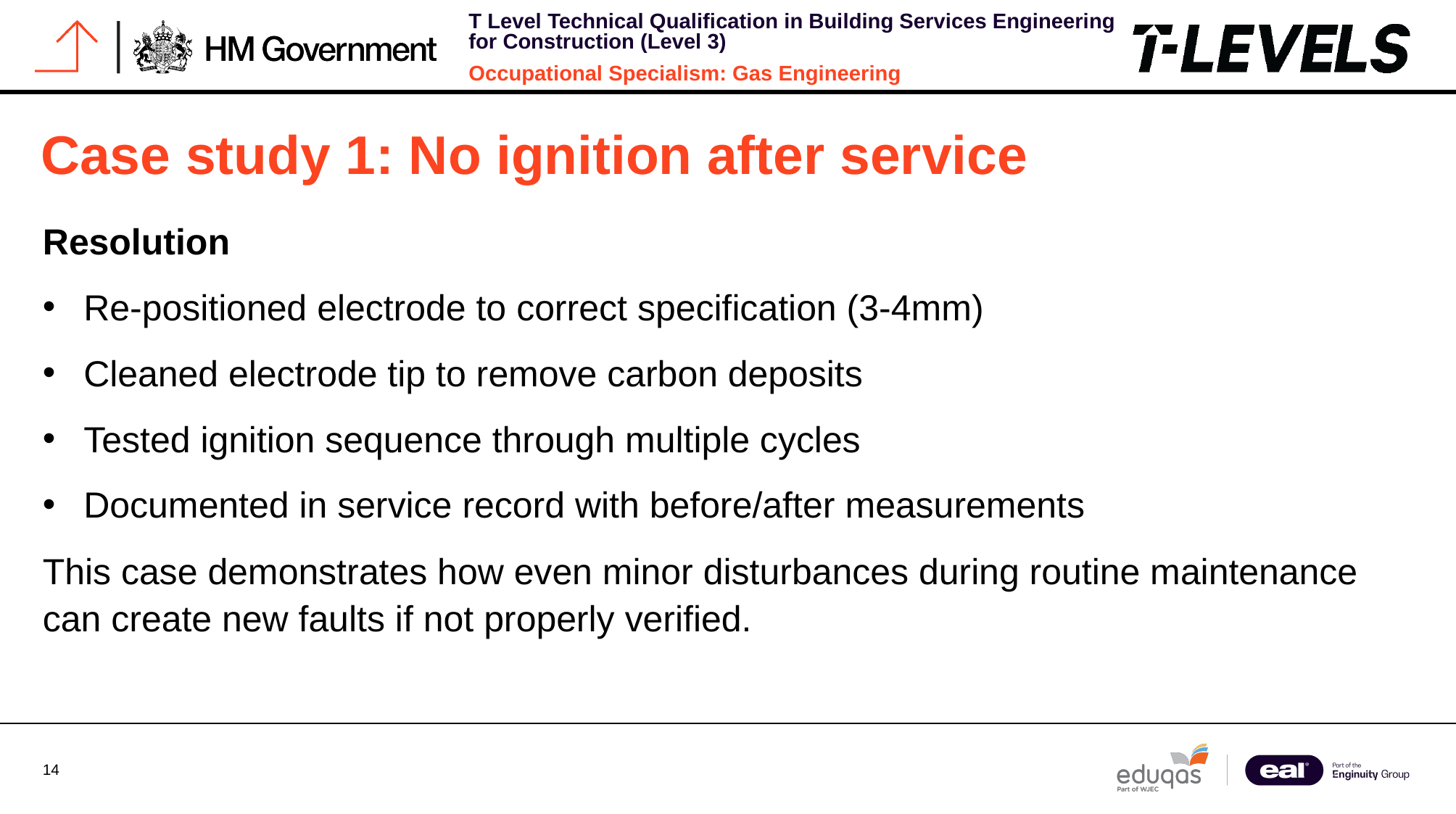

# Case study 1: No ignition after service
Resolution
Re-positioned electrode to correct specification (3-4mm)
Cleaned electrode tip to remove carbon deposits
Tested ignition sequence through multiple cycles
Documented in service record with before/after measurements
This case demonstrates how even minor disturbances during routine maintenance can create new faults if not properly verified.